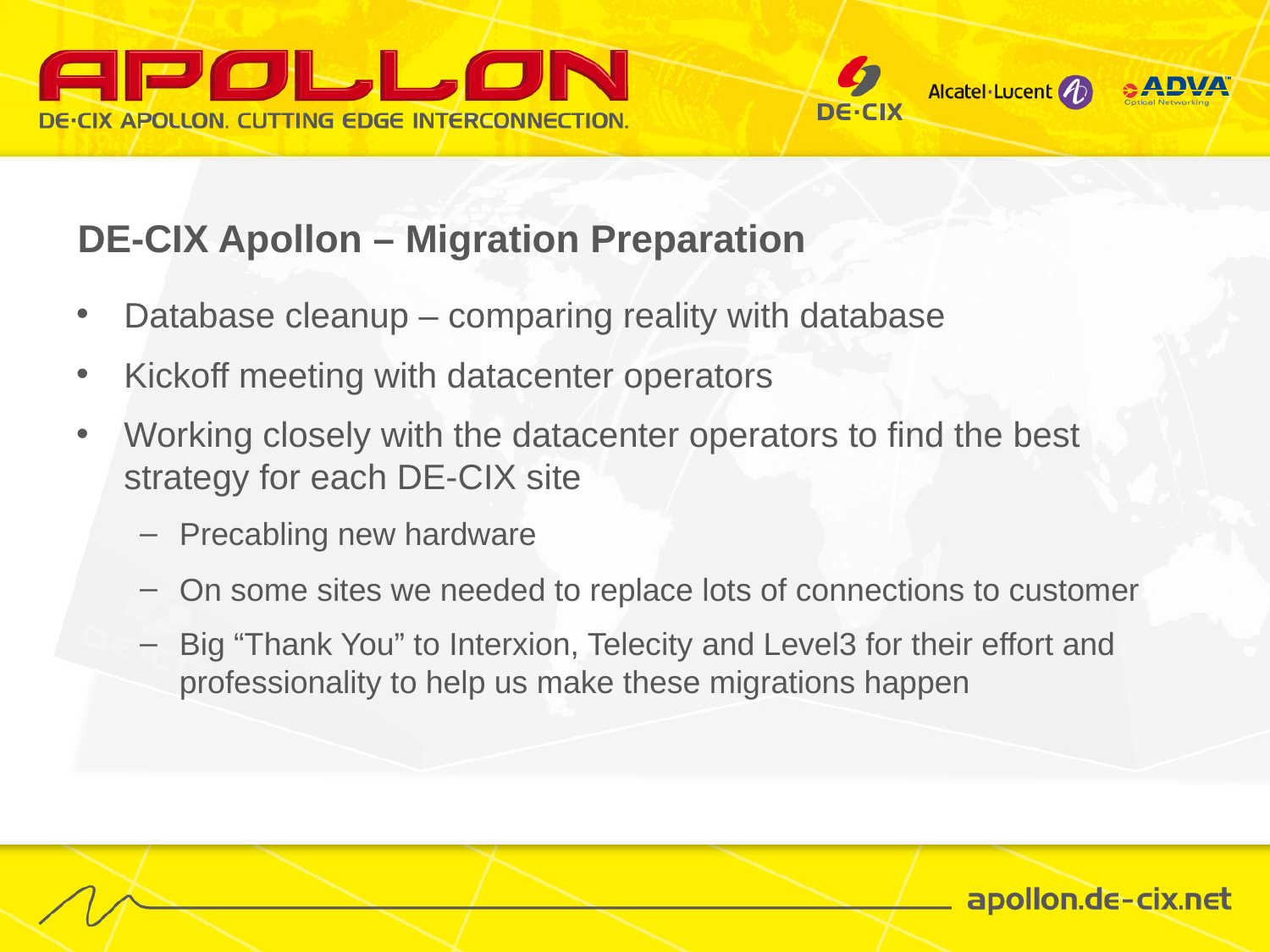

# DE-CIX Apollon – Migration Preparation
Database cleanup – comparing reality with database
Kickoff meeting with datacenter operators
Working closely with the datacenter operators to find the best strategy for each DE-CIX site
Precabling new hardware
On some sites we needed to replace lots of connections to customer
Big “Thank You” to Interxion, Telecity and Level3 for their effort and professionality to help us make these migrations happen